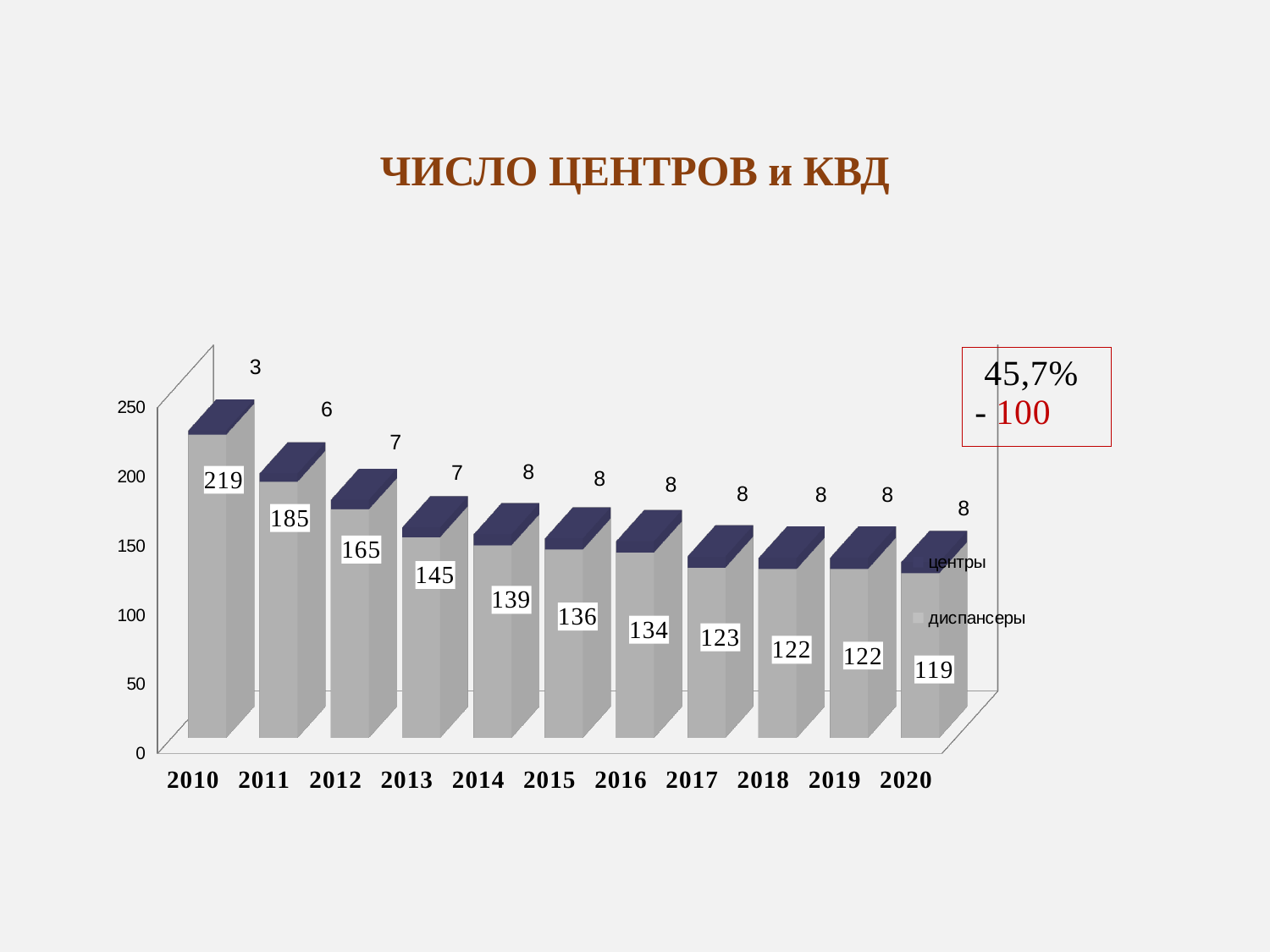

# ЧИСЛО ЦЕНТРОВ и КВД

[unsupported chart]